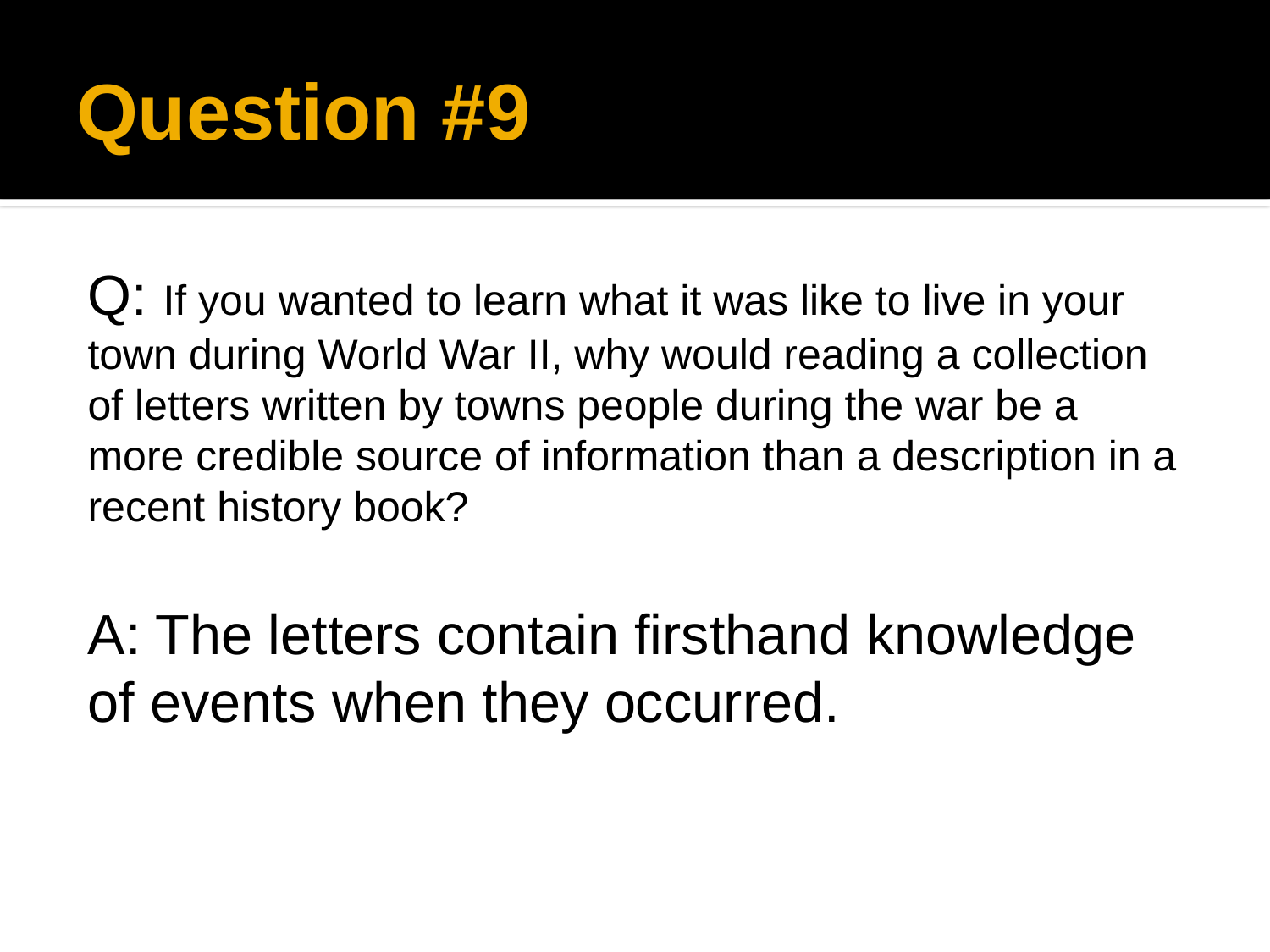

# Question #9
Q: If you wanted to learn what it was like to live in your town during World War II, why would reading a collection of letters written by towns people during the war be a
more credible source of information than a description in a recent history book?

A: The letters contain firsthand knowledge of events when they occurred.